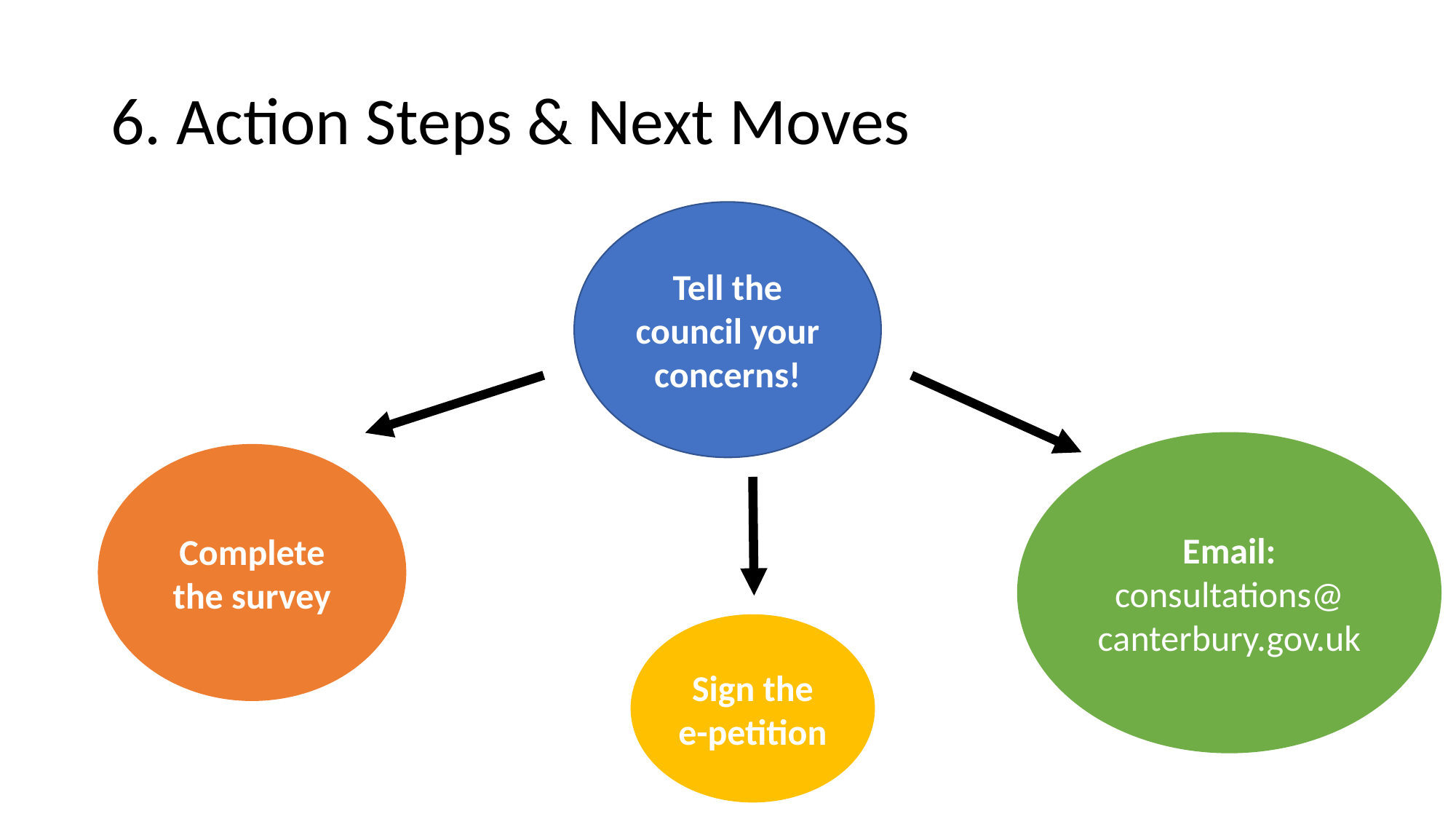

# 6. Action Steps & Next Moves
Tell the council your concerns!
Email: consultations@ canterbury.gov.uk
Complete the survey
Sign the e-petition